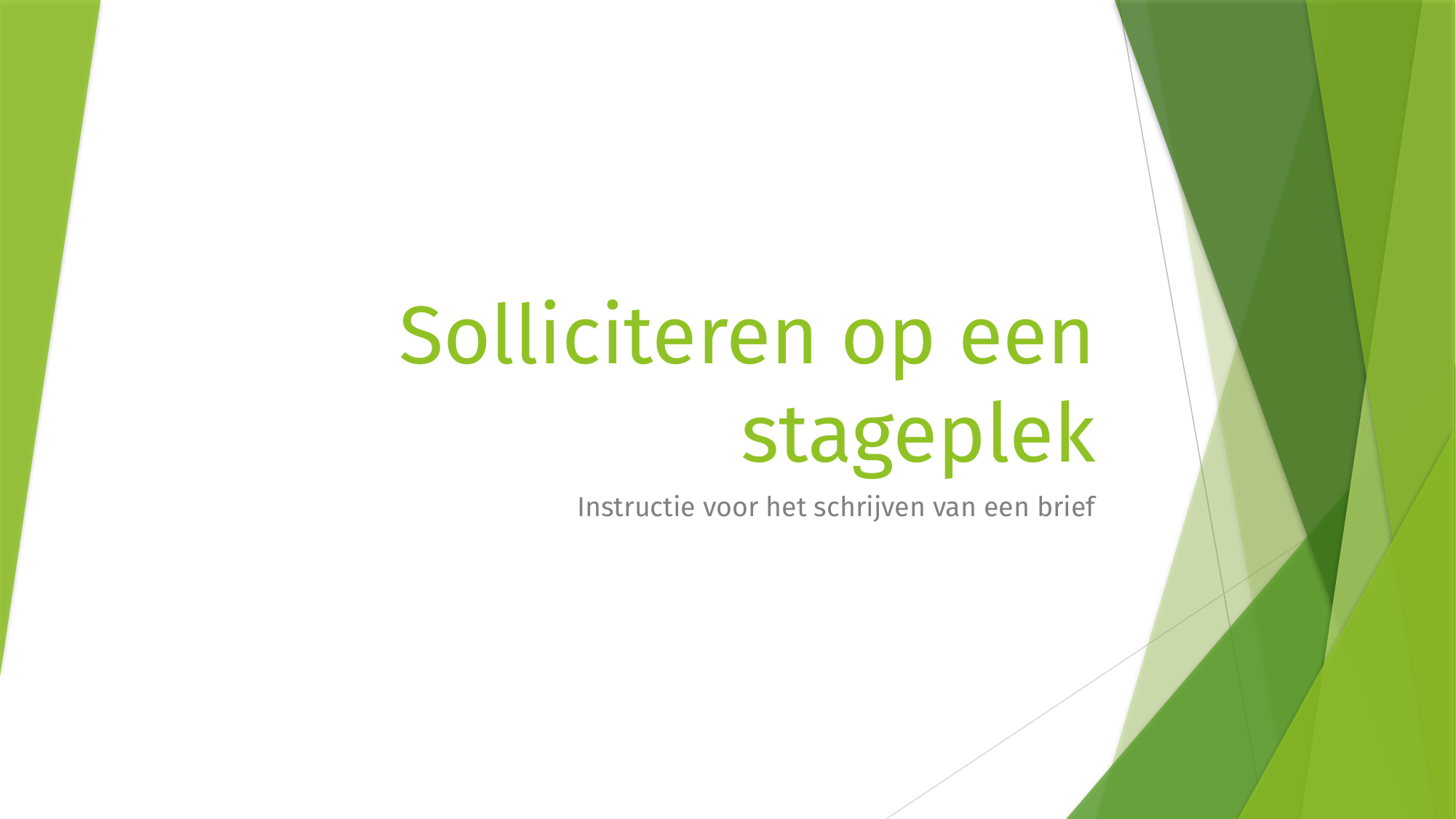

# Solliciteren op een stageplek
Instructie voor het schrijven van een brief